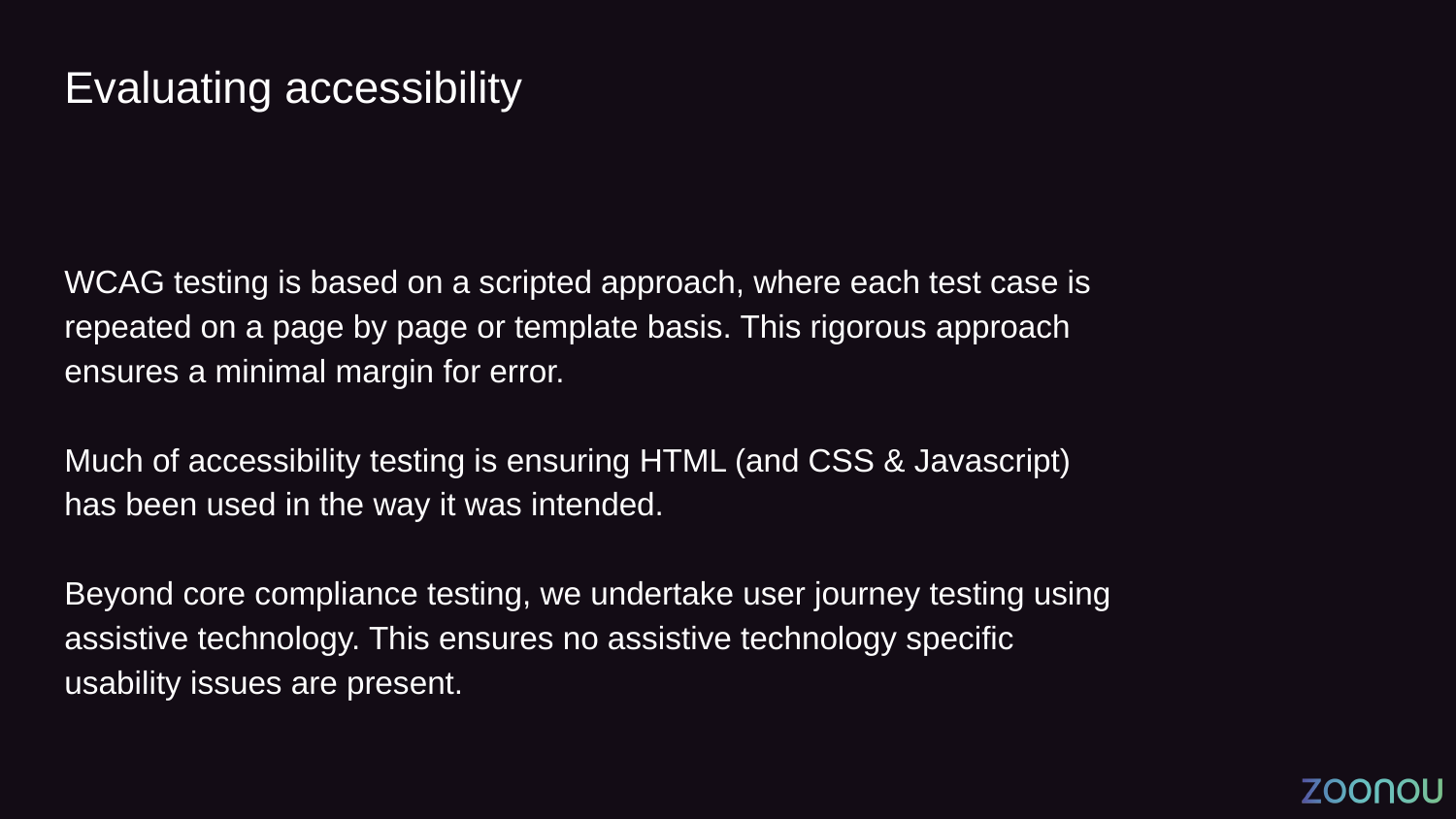

# Evaluating accessibility

WCAG testing is based on a scripted approach, where each test case is repeated on a page by page or template basis. This rigorous approach ensures a minimal margin for error.

Much of accessibility testing is ensuring HTML (and CSS & Javascript) has been used in the way it was intended.

Beyond core compliance testing, we undertake user journey testing using assistive technology. This ensures no assistive technology specific usability issues are present.